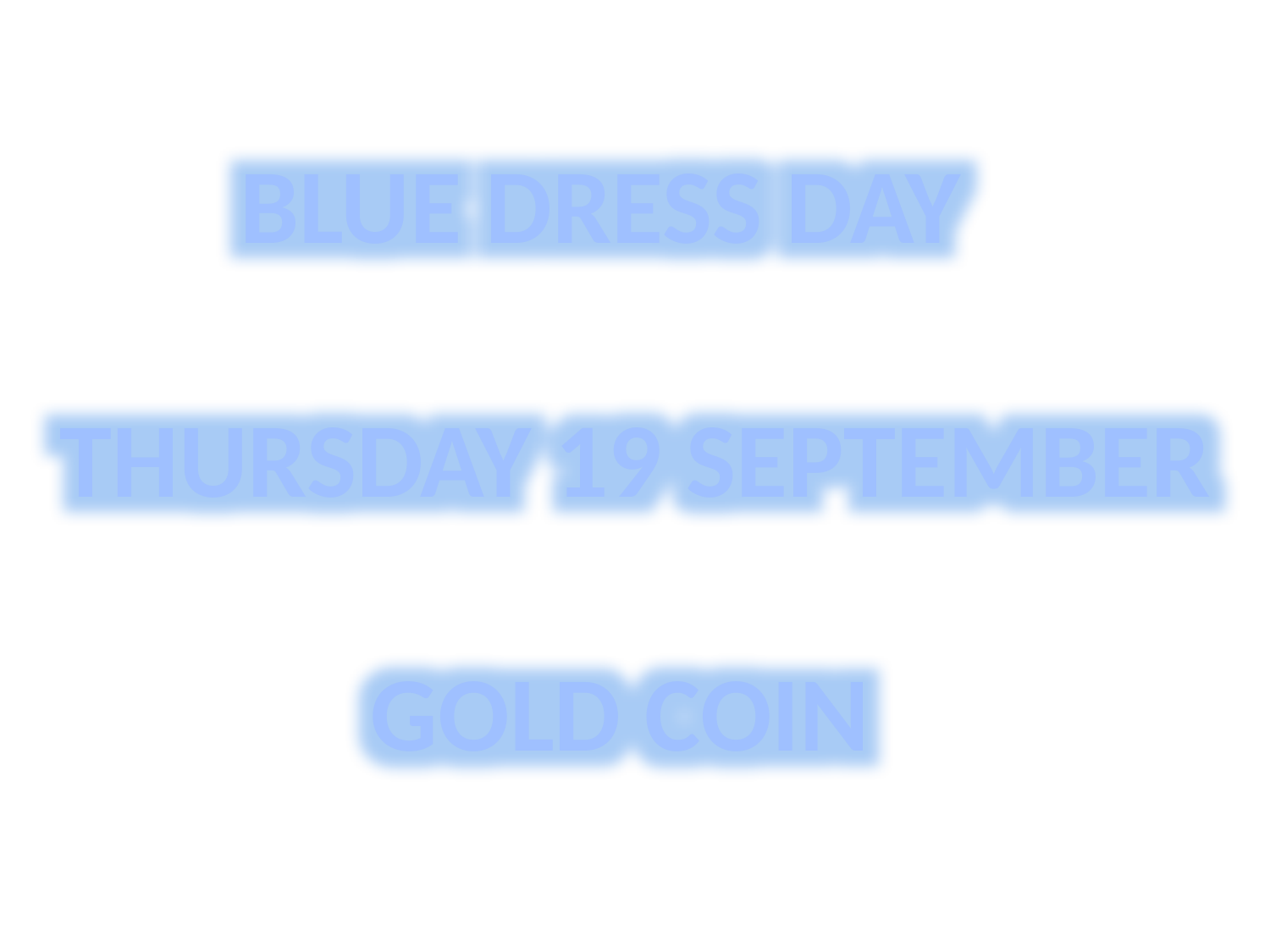

BLUE DRESS DAY
                                       THURSDAY 19 SEPTEMBER

             GOLD COIN